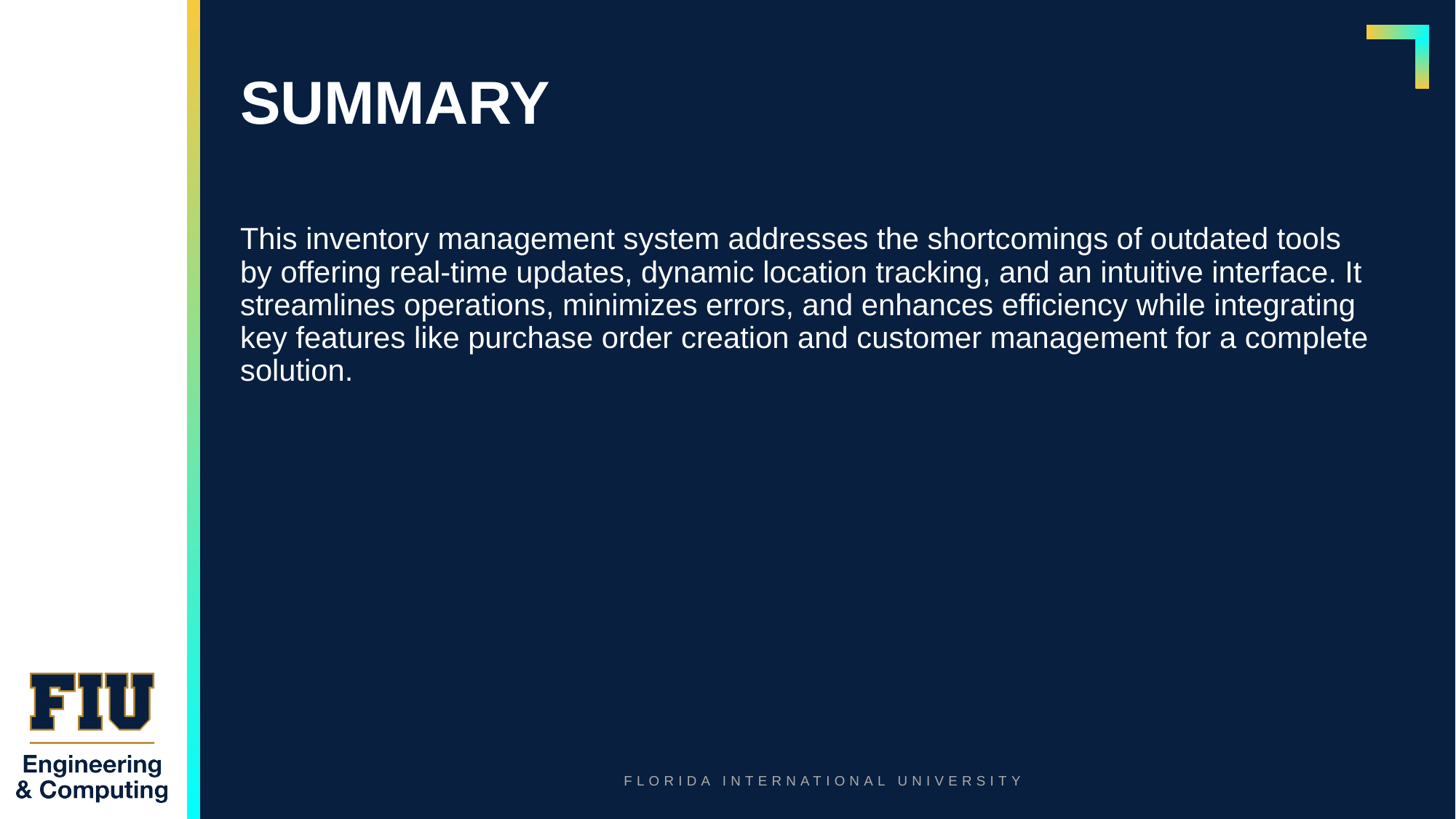

# SUMMARY

This inventory management system addresses the shortcomings of outdated tools by offering real-time updates, dynamic location tracking, and an intuitive interface. It streamlines operations, minimizes errors, and enhances efficiency while integrating key features like purchase order creation and customer management for a complete solution.